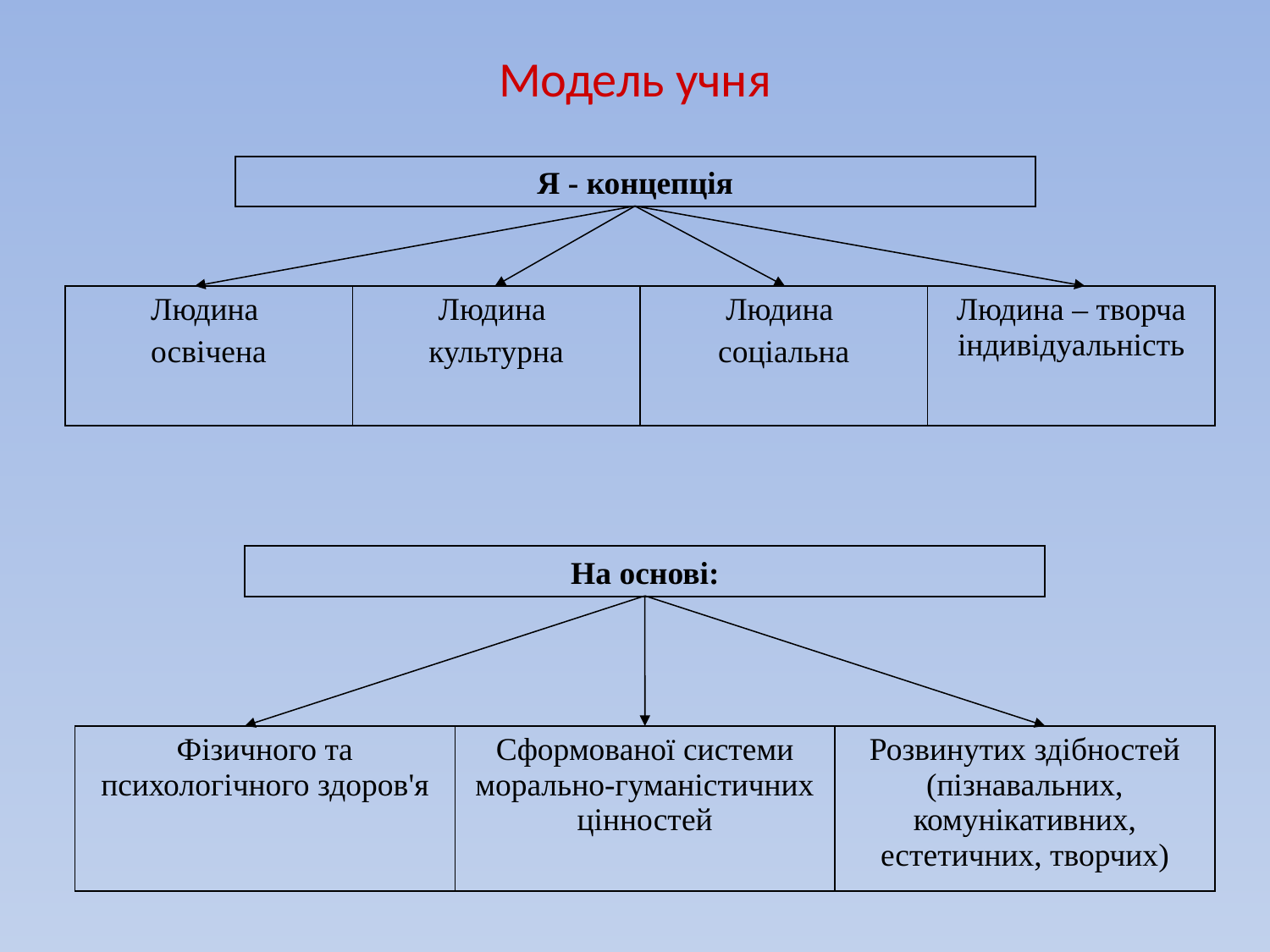

# Модель учня
Я - концепція

| Людина освічена | Людина культурна | Людина соціальна | Людина – творча індивідуальність |
| --- | --- | --- | --- |
На основі:

| Фізичного та психологічного здоров'я | Сформованої системи морально-гуманістичних цінностей | Розвинутих здібностей (пізнавальних, комунікативних, естетичних, творчих) |
| --- | --- | --- |